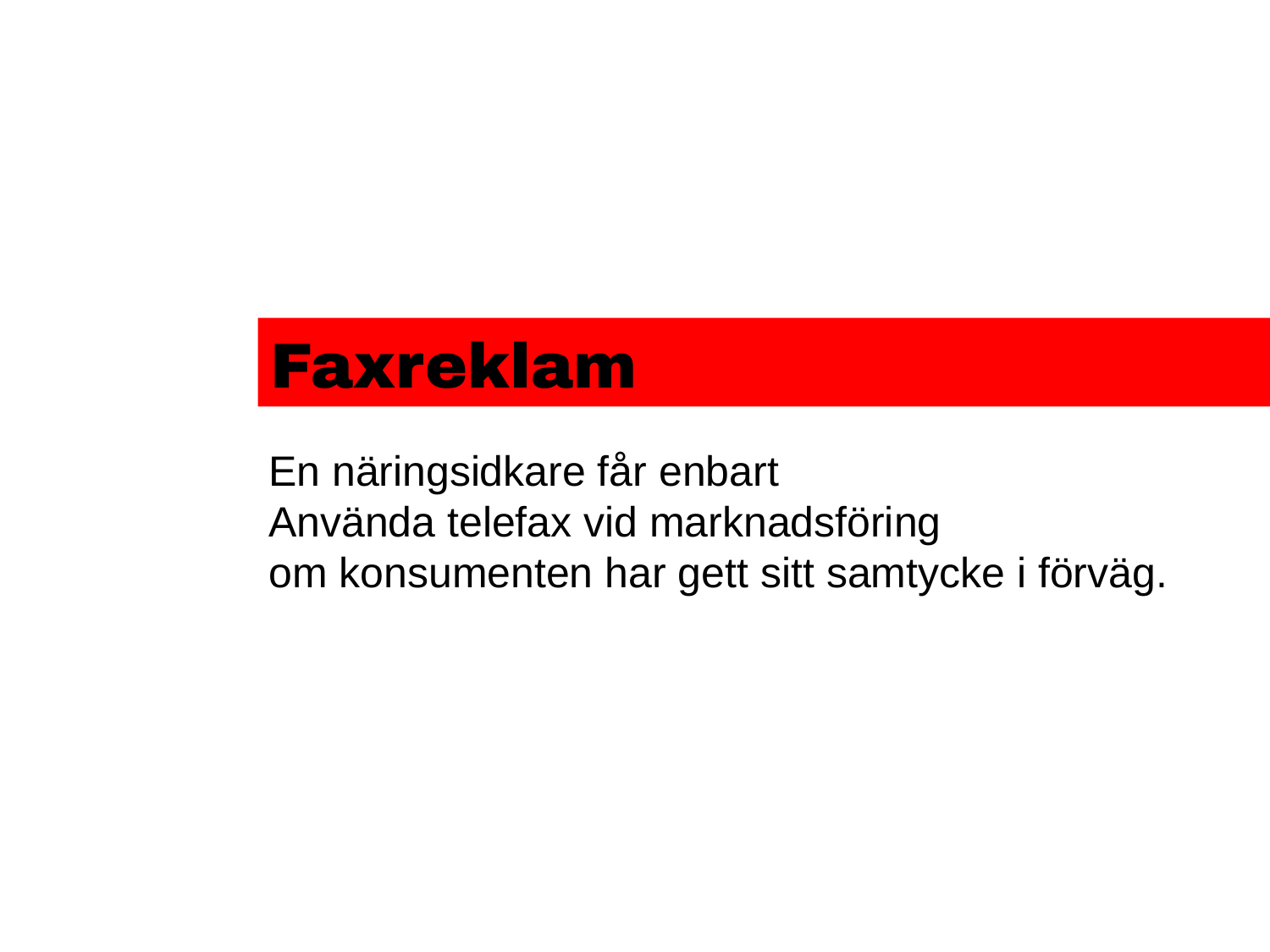

Faxreklam
En näringsidkare får enbart
Använda telefax vid marknadsföring
om konsumenten har gett sitt samtycke i förväg.